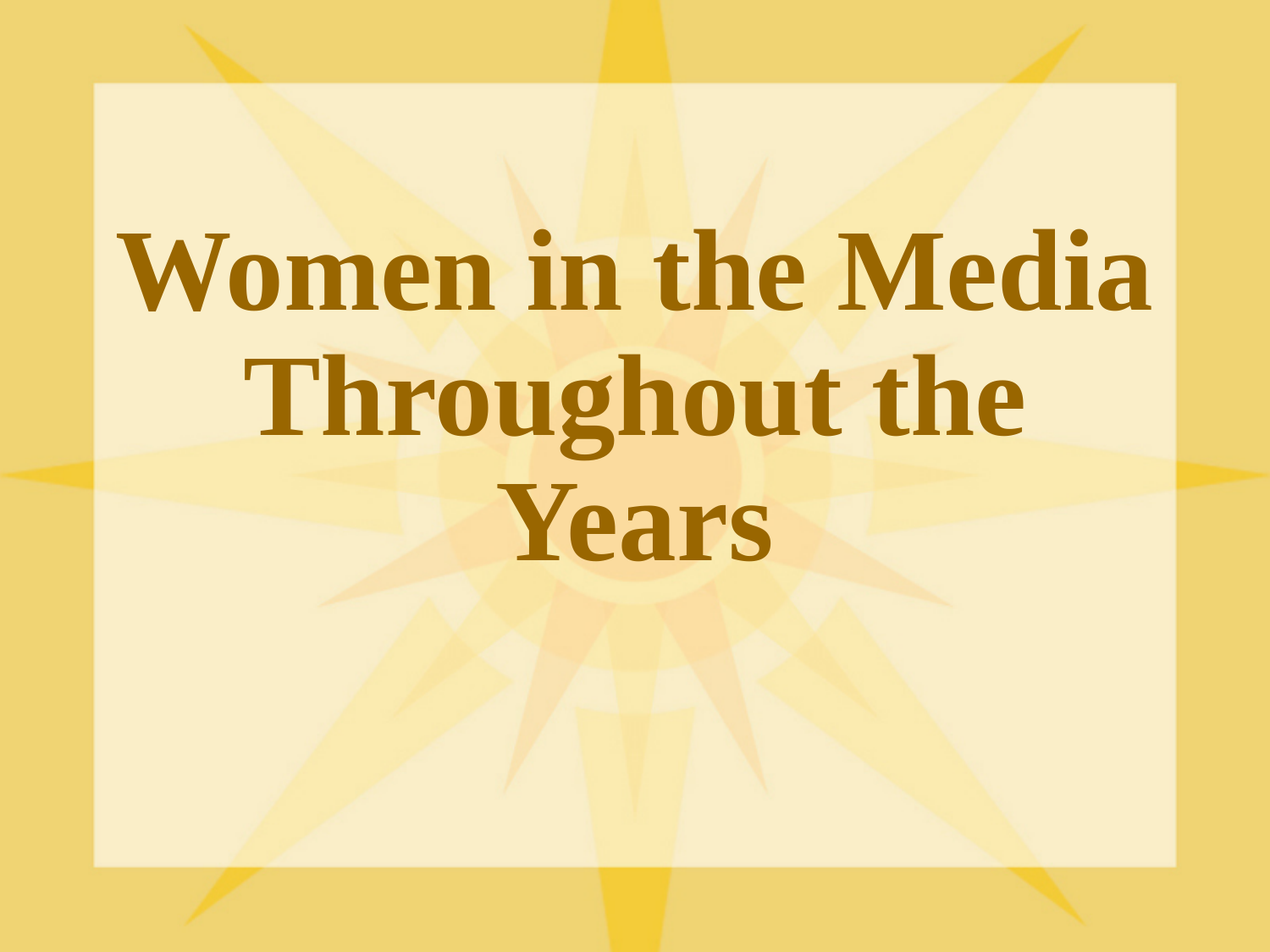

Women in the Media Throughout the Years